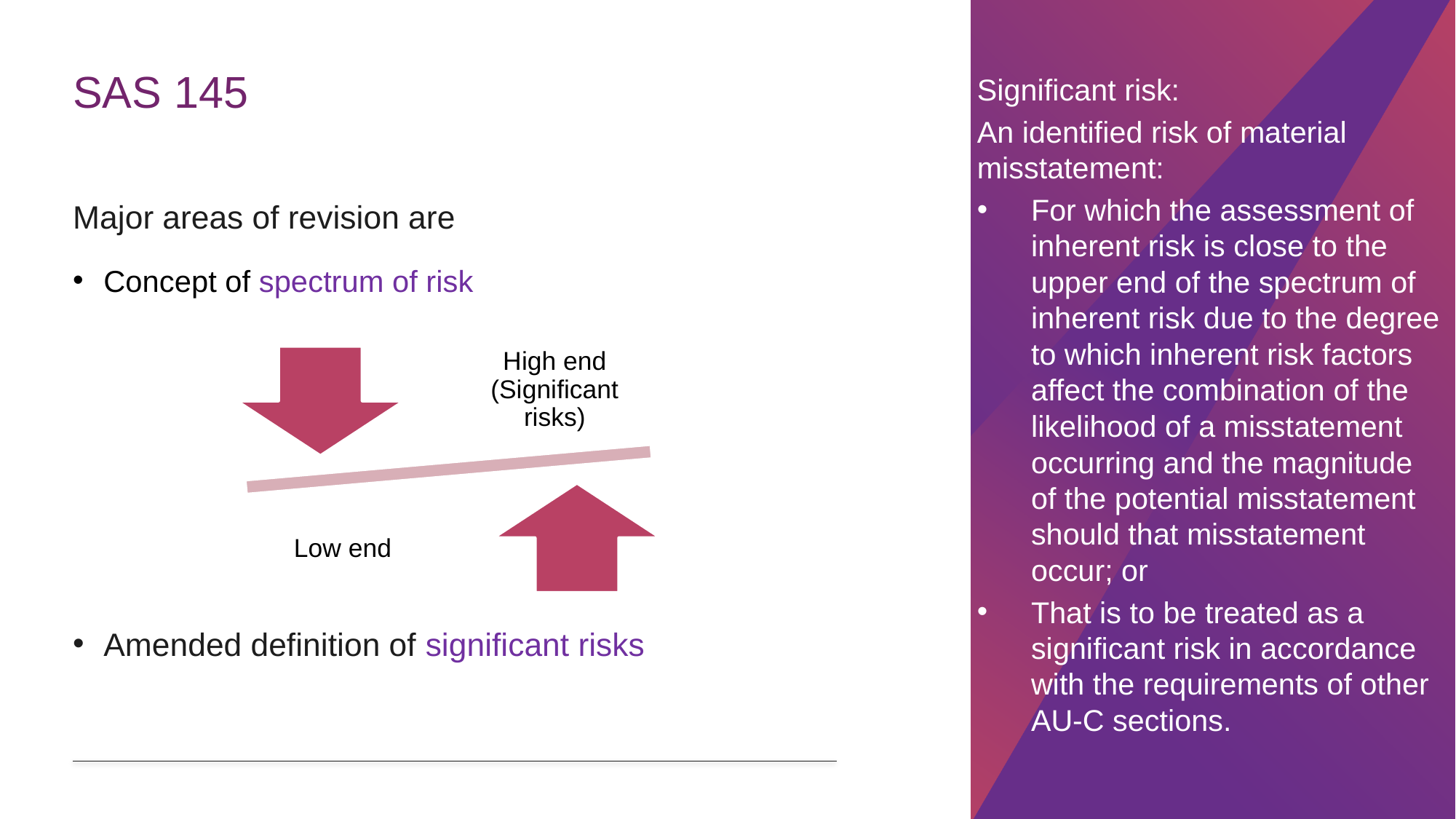

# SAS 145
Significant risk:
An identified risk of material misstatement:
For which the assessment of inherent risk is close to the upper end of the spectrum of inherent risk due to the degree to which inherent risk factors affect the combination of the likelihood of a misstatement occurring and the magnitude of the potential misstatement should that misstatement occur; or
That is to be treated as a significant risk in accordance with the requirements of other AU-C sections.
Major areas of revision are
Concept of spectrum of risk

Amended definition of significant risks
High end (Significant risks)
Low end